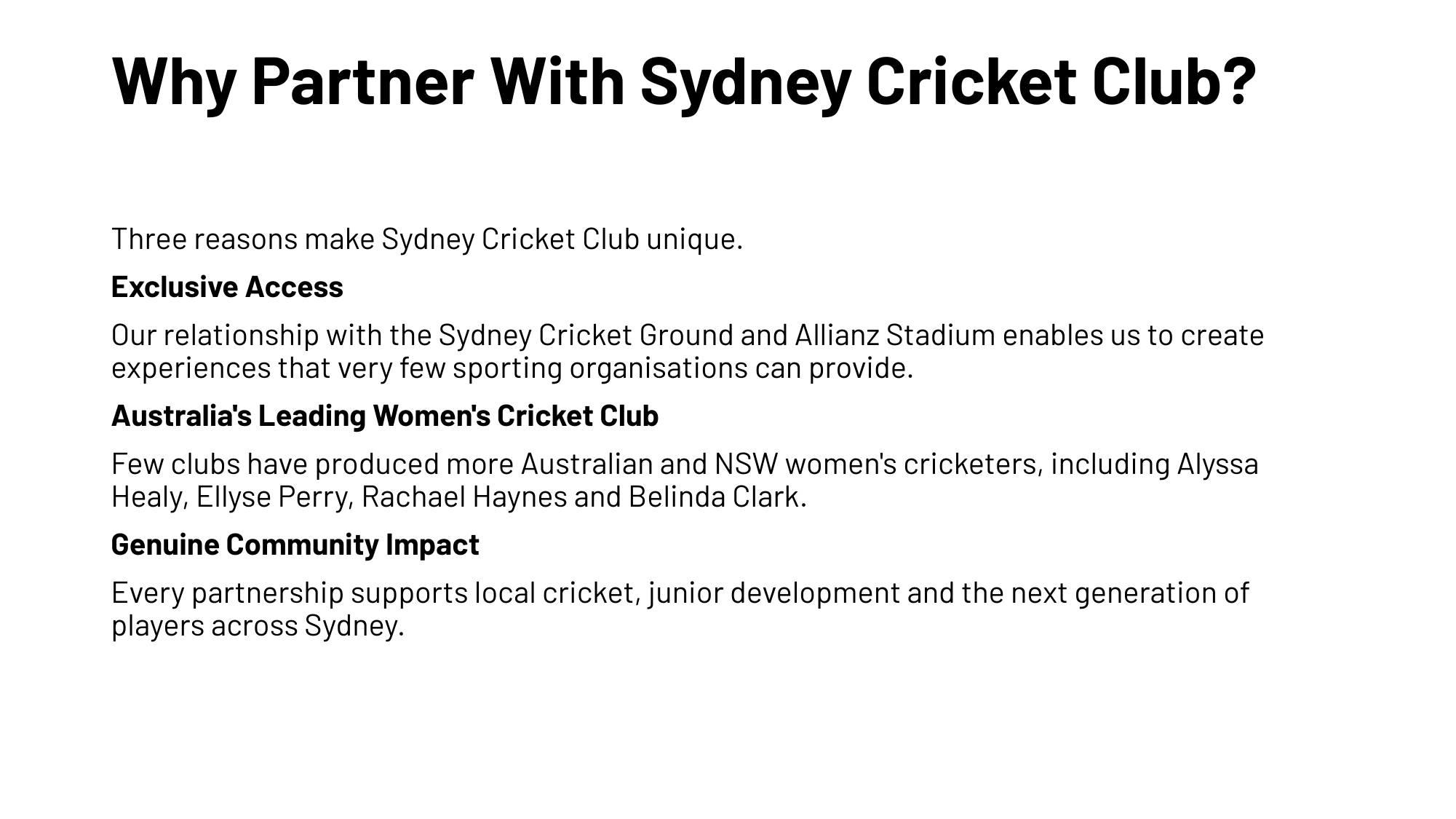

# Why Partner With Sydney Cricket Club?
Three reasons make Sydney Cricket Club unique.
Exclusive Access
Our relationship with the Sydney Cricket Ground and Allianz Stadium enables us to create experiences that very few sporting organisations can provide.
Australia's Leading Women's Cricket Club
Few clubs have produced more Australian and NSW women's cricketers, including Alyssa Healy, Ellyse Perry, Rachael Haynes and Belinda Clark.
Genuine Community Impact
Every partnership supports local cricket, junior development and the next generation of players across Sydney.